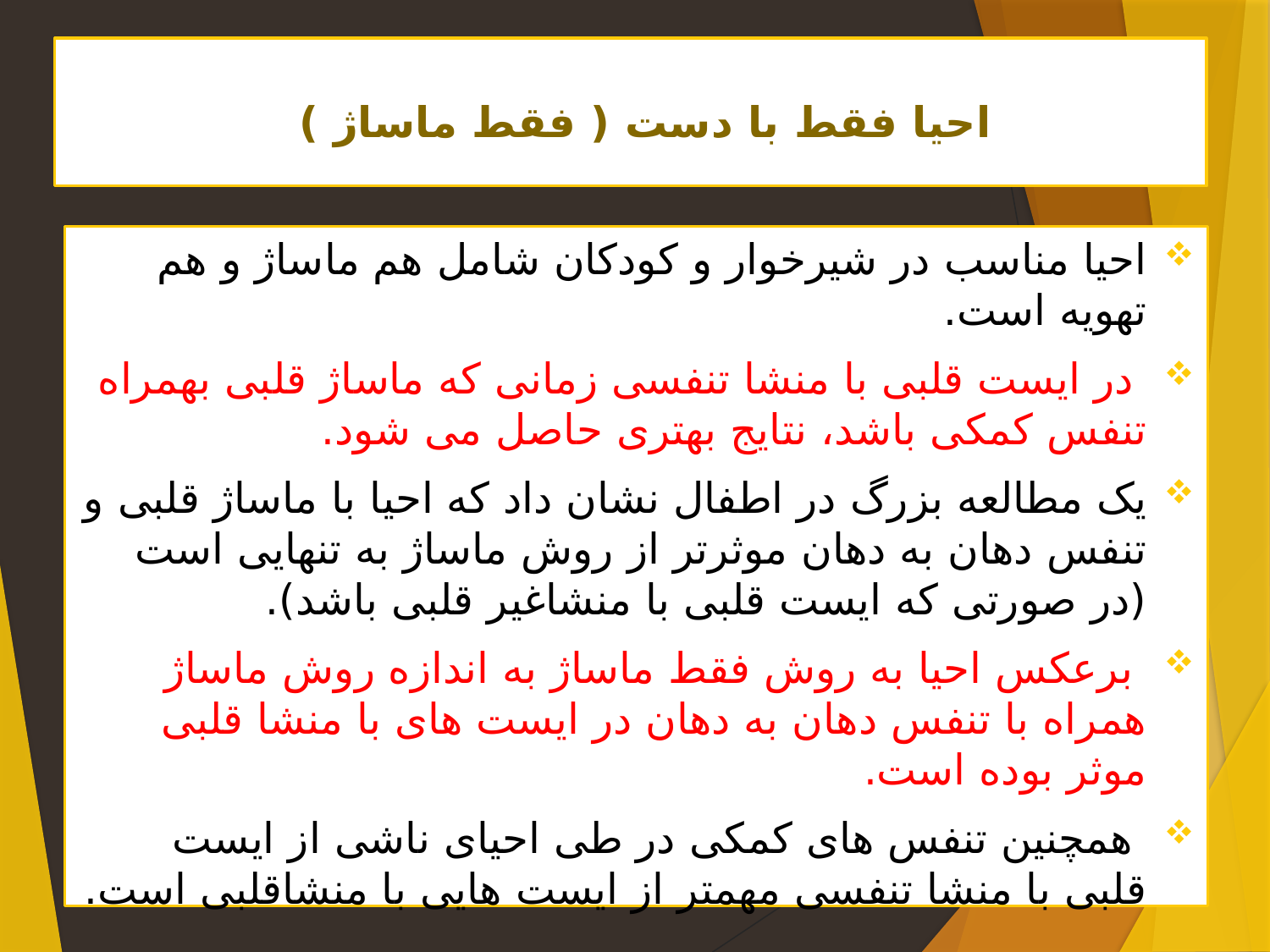

# احیا فقط با دست ( فقط ماساژ )
احیا مناسب در شیرخوار و کودکان شامل هم ماساژ و هم تهویه است.
 در ایست قلبی با منشا تنفسی زمانی که ماساژ قلبی بهمراه تنفس کمکی باشد، نتایج بهتری حاصل می شود.
یک مطالعه بزرگ در اطفال نشان داد که احیا با ماساژ قلبی و تنفس دهان به دهان موثرتر از روش ماساژ به تنهایی است (در صورتی که ایست قلبی با منشاغیر قلبی باشد).
 برعکس احیا به روش فقط ماساژ به اندازه روش ماساژ همراه با تنفس دهان به دهان در ایست های با منشا قلبی موثر بوده است.
 همچنین تنفس های کمکی در طی احیای ناشی از ایست قلبی با منشا تنفسی مهمتر از ایست هایی با منشاقلبی است.